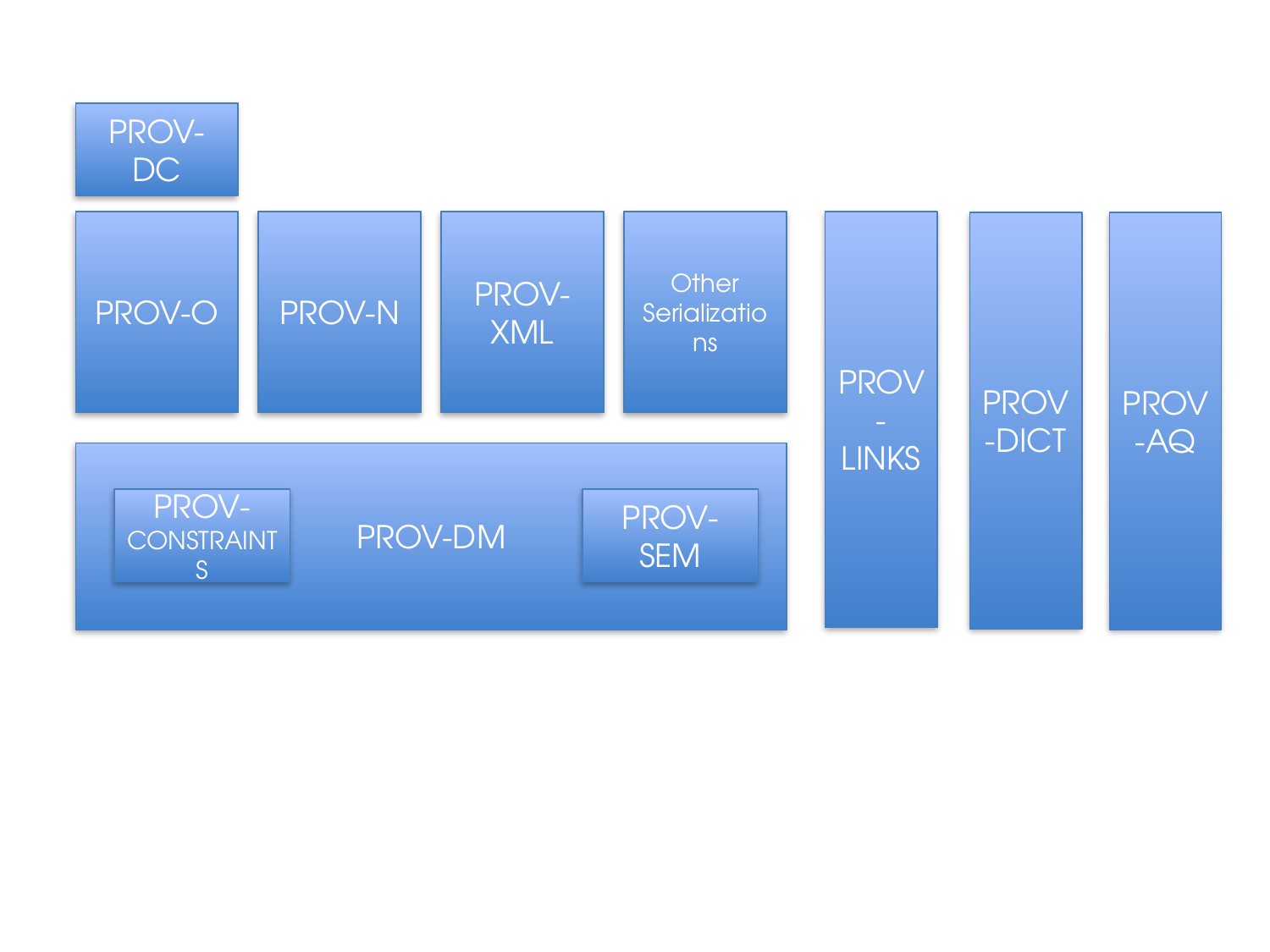

PROV-DC
PROV-O
PROV-N
PROV-XML
Other
Serializations
PROV-LINKS
PROV-DICT
PROV-AQ
PROV-DM
PROV-
CONSTRAINTS
PROV-SEM